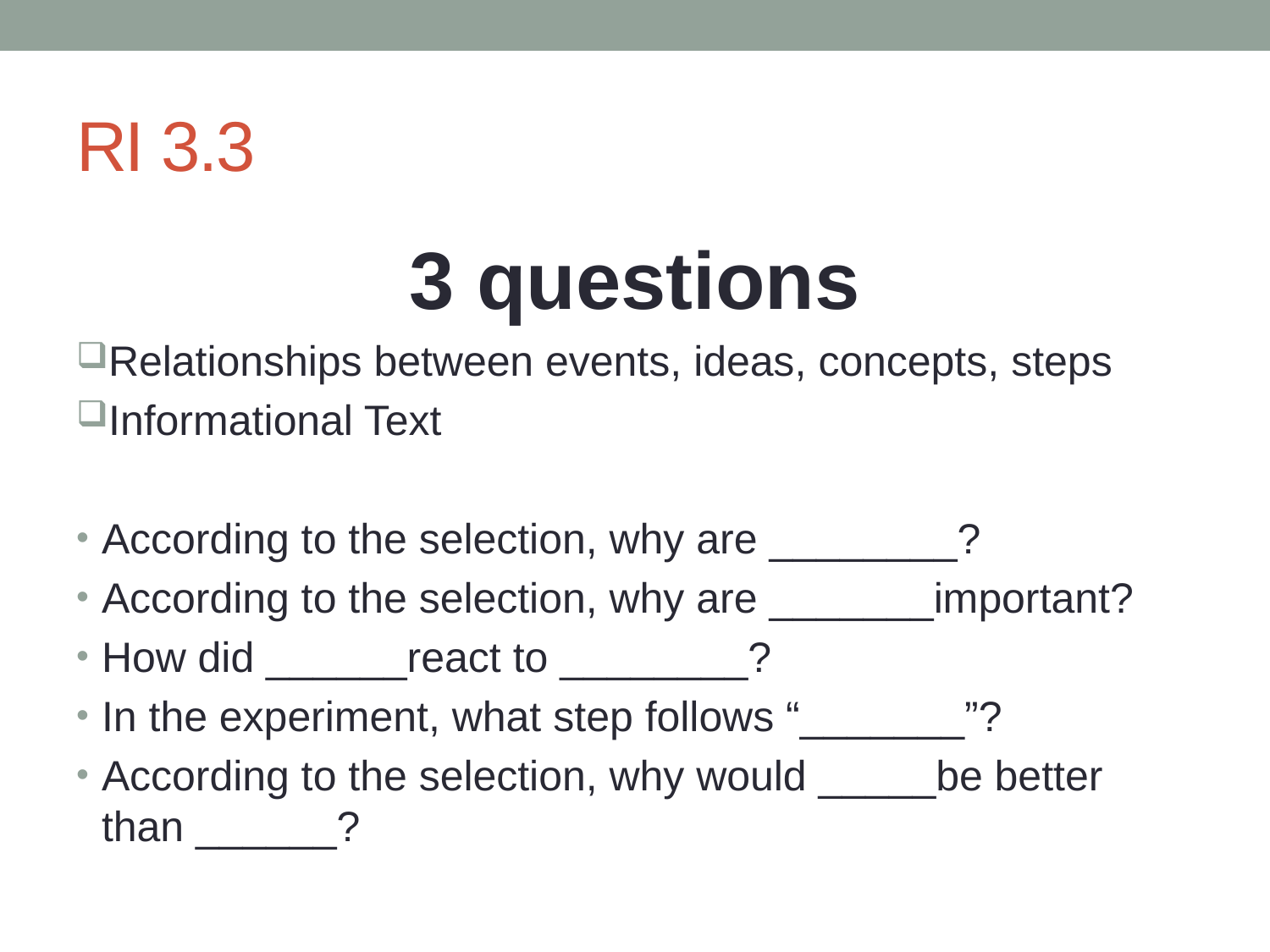

# RI 3.3
3 questions
Relationships between events, ideas, concepts, steps
Informational Text

According to the selection, why are ________?
According to the selection, why are _______important?
How did ______react to ________?
In the experiment, what step follows “_______”?
According to the selection, why would _____be better than ______?